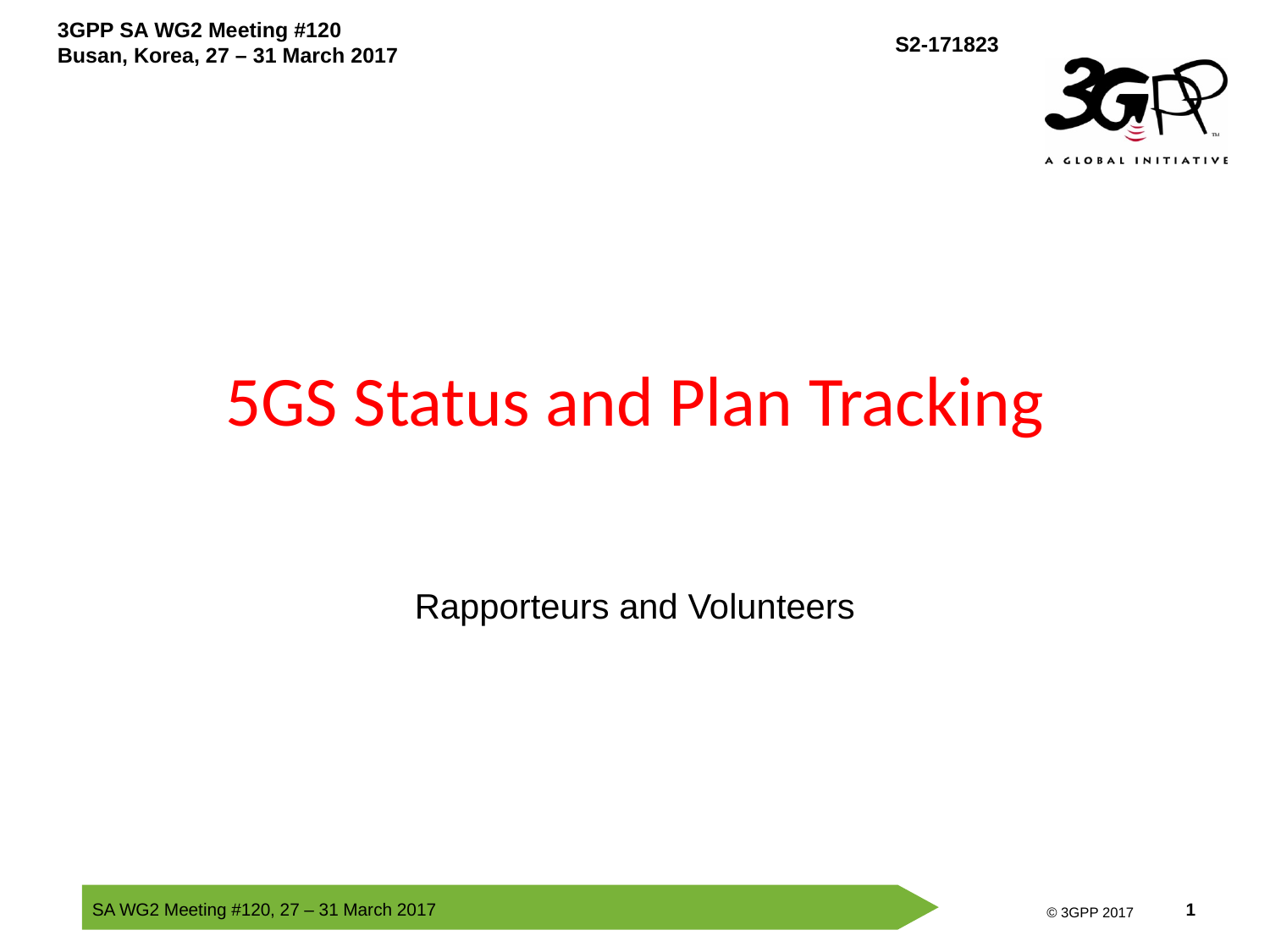

# 5GS Status and Plan Tracking
Rapporteurs and Volunteers